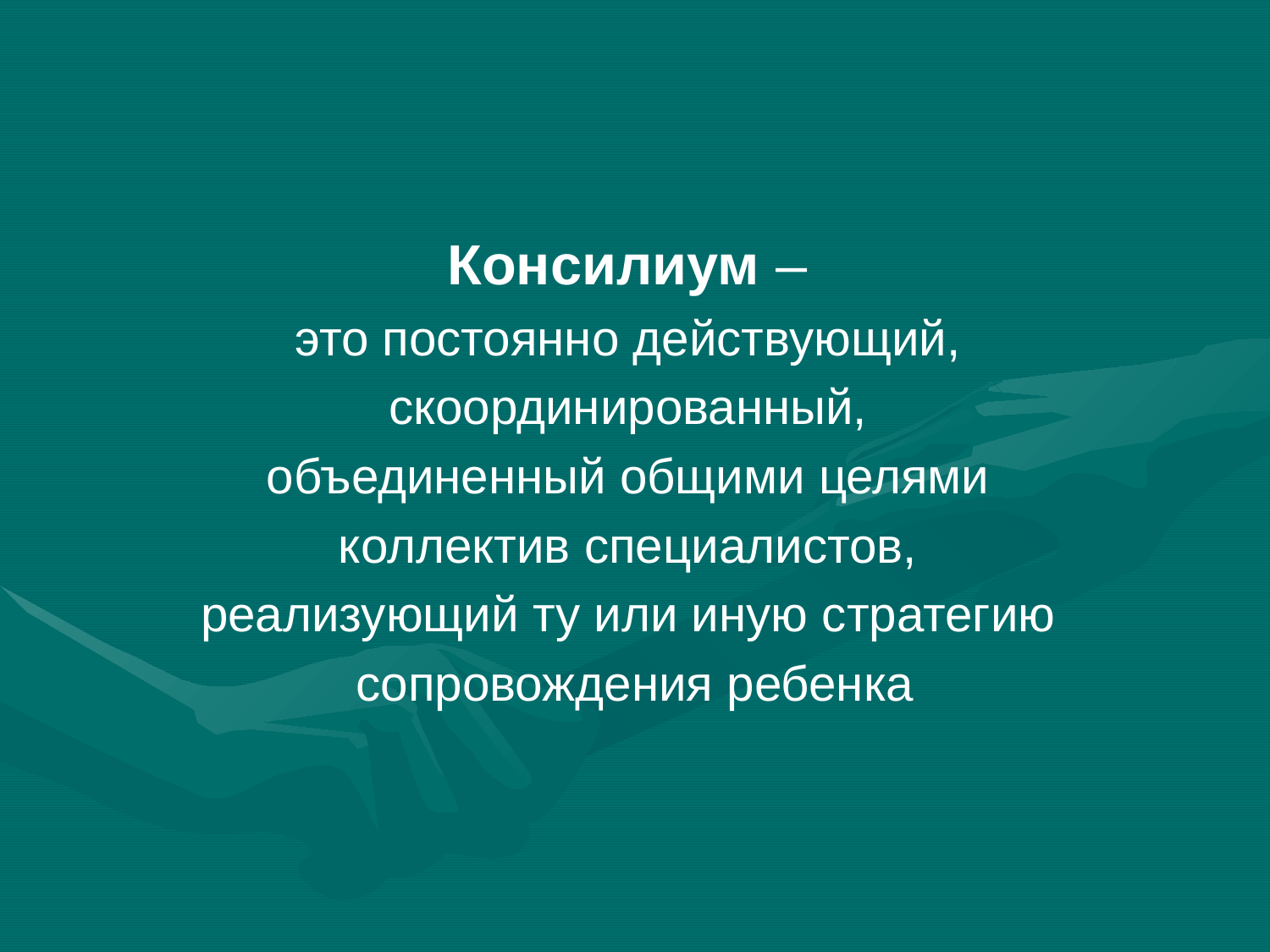

#
Консилиум –
это постоянно действующий,
скоординированный,
объединенный общими целями
коллектив специалистов,
реализующий ту или иную стратегию
сопровождения ребенка